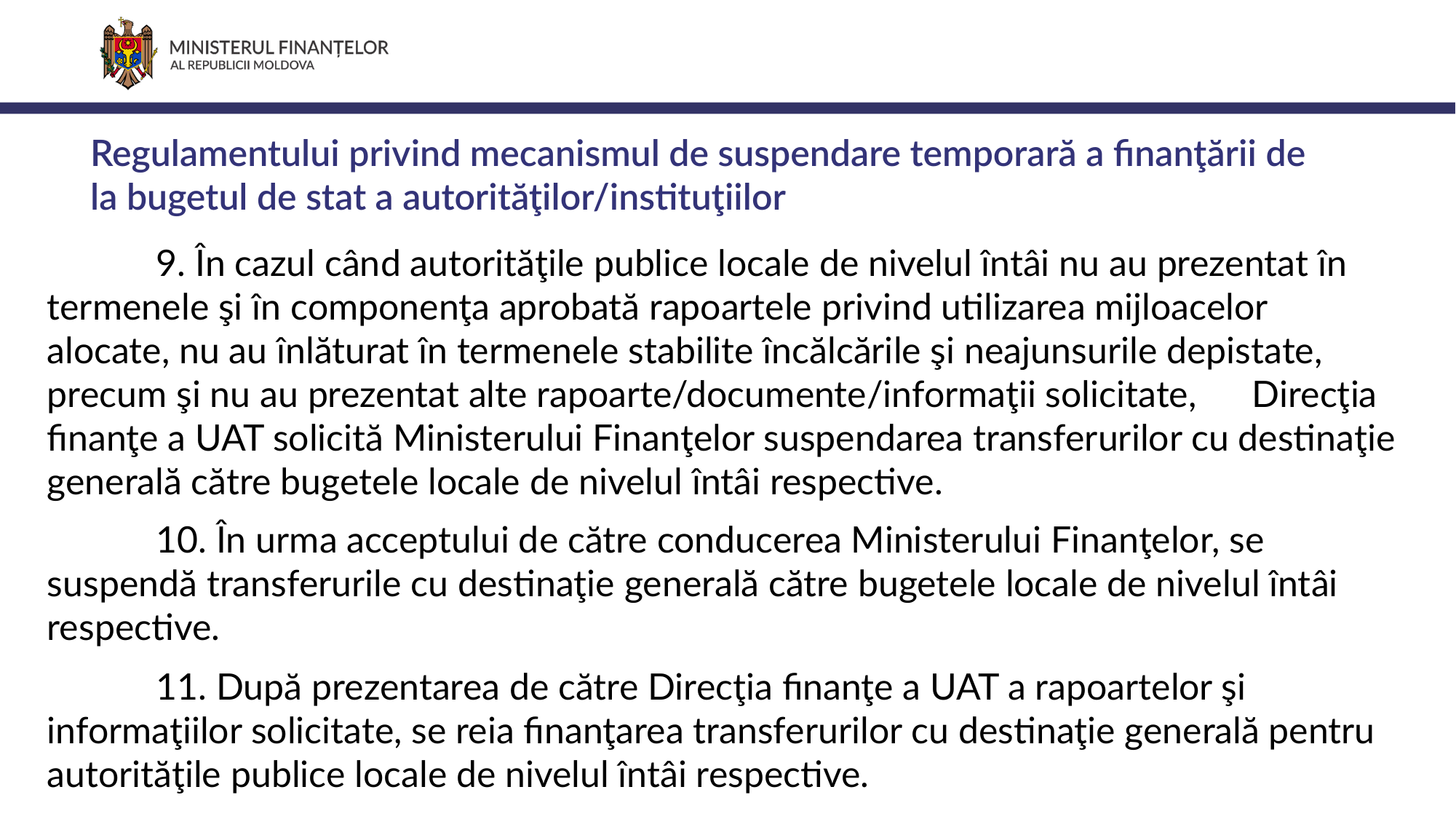

Regulamentului privind mecanismul de suspendare temporară a finanţării de la bugetul de stat a autorităţilor/instituţiilor
	9. În cazul când autorităţile publice locale de nivelul întâi nu au prezentat în termenele şi în componenţa aprobată rapoartele privind utilizarea mijloacelor alocate, nu au înlăturat în termenele stabilite încălcările şi neajunsurile depistate, precum şi nu au prezentat alte rapoarte/documente/informaţii solicitate,      Direcţia finanţe a UAT solicită Ministerului Finanţelor suspendarea transferurilor cu destinaţie generală către bugetele locale de nivelul întâi respective.
	10. În urma acceptului de către conducerea Ministerului Finanţelor, se suspendă transferurile cu destinaţie generală către bugetele locale de nivelul întâi respective.
	11. După prezentarea de către Direcţia finanţe a UAT a rapoartelor şi informaţiilor solicitate, se reia finanţarea transferurilor cu destinaţie generală pentru autorităţile publice locale de nivelul întâi respective.